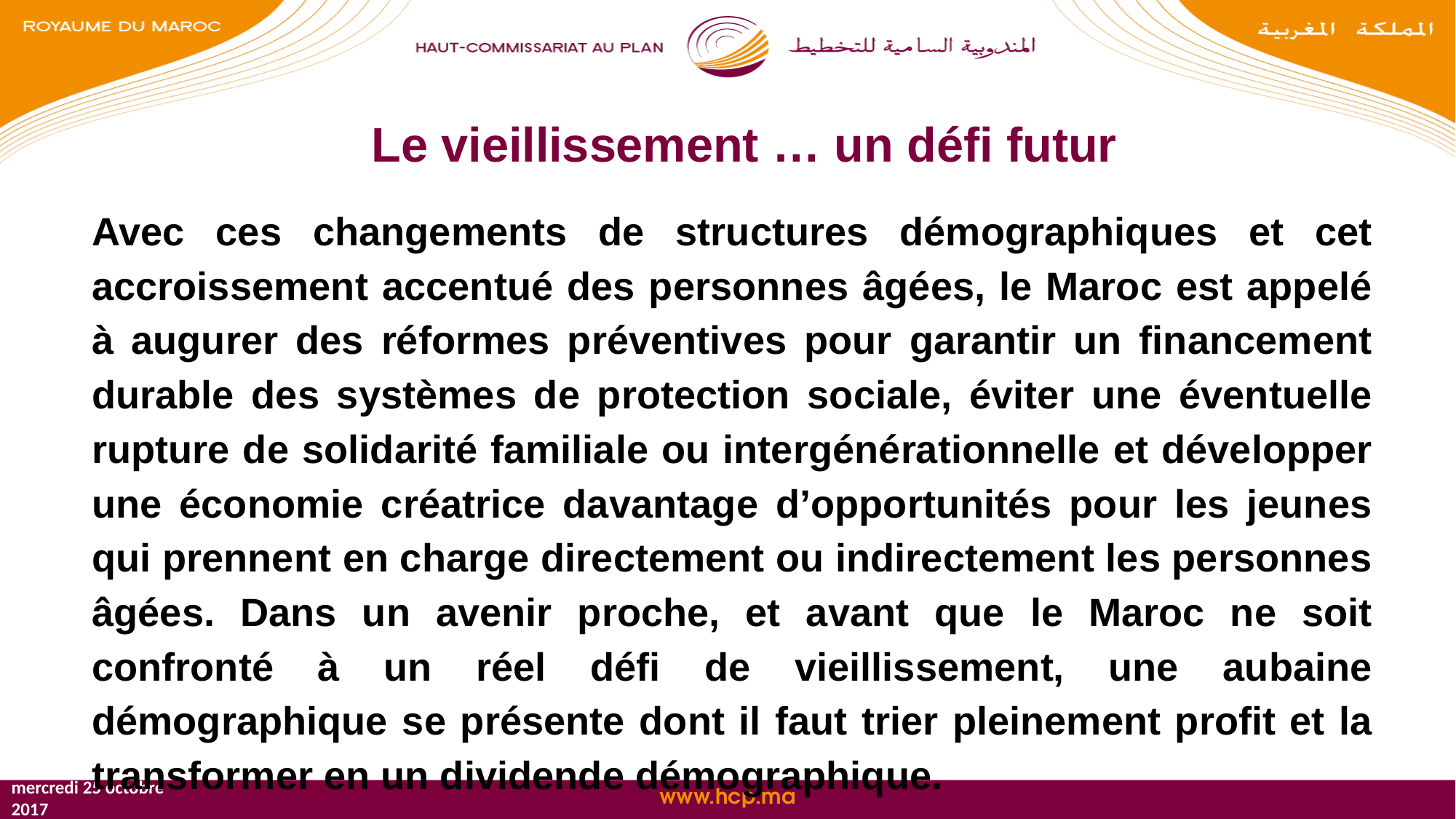

# Le vieillissement … un défi futur
Avec ces changements de structures démographiques et cet accroissement accentué des personnes âgées, le Maroc est appelé à augurer des réformes préventives pour garantir un financement durable des systèmes de protection sociale, éviter une éventuelle rupture de solidarité familiale ou intergénérationnelle et développer une économie créatrice davantage d’opportunités pour les jeunes qui prennent en charge directement ou indirectement les personnes âgées. Dans un avenir proche, et avant que le Maroc ne soit confronté à un réel défi de vieillissement, une aubaine démographique se présente dont il faut trier pleinement profit et la transformer en un dividende démographique.
mercredi 25 octobre 2017